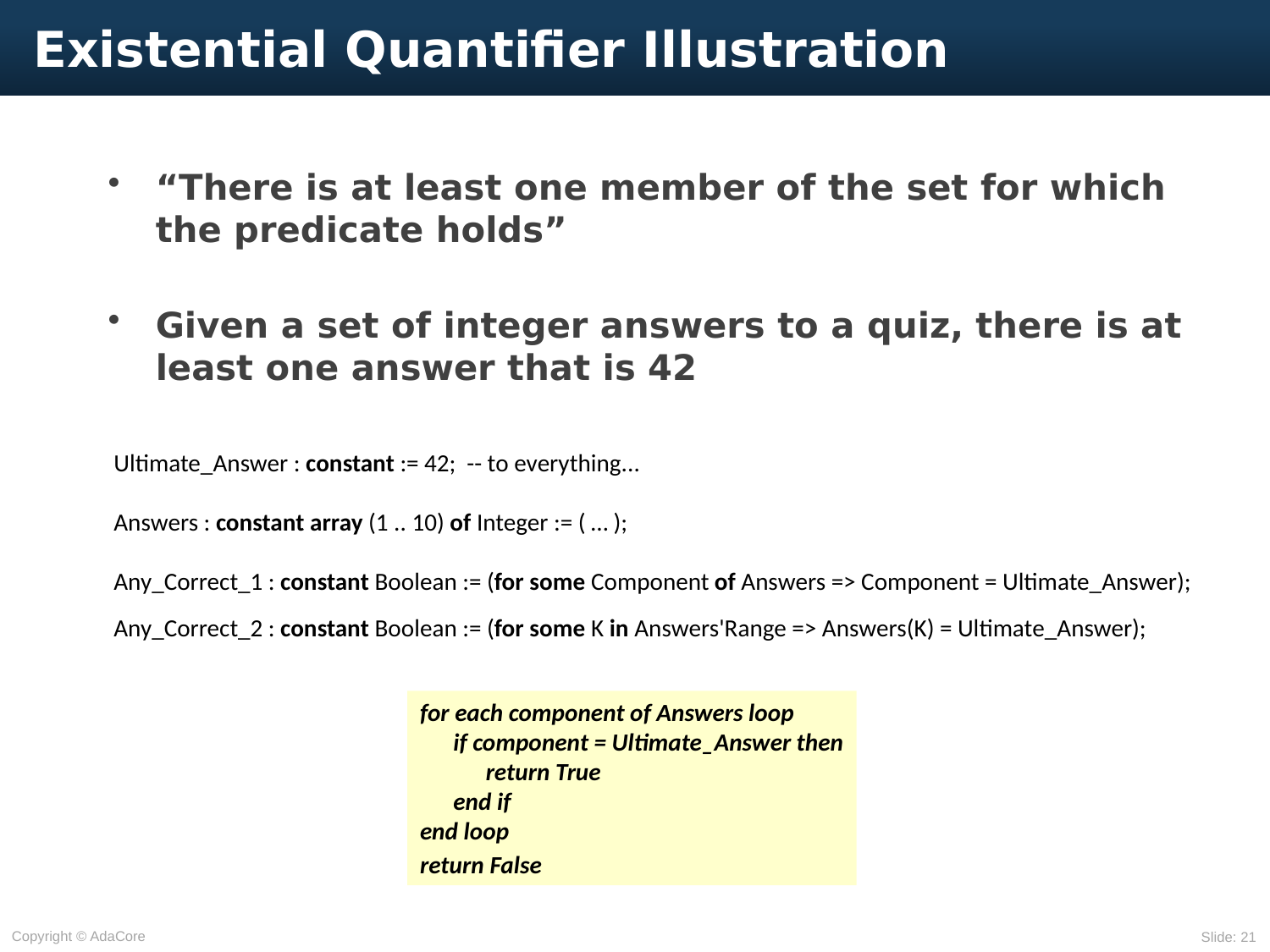

# Existential Quantifier Illustration
“There is at least one member of the set for which the predicate holds”
Given a set of integer answers to a quiz, there is at least one answer that is 42

Ultimate_Answer : constant := 42;  -- to everything...

Answers : constant array (1 .. 10) of Integer := ( … );

Any_Correct_1 : constant Boolean := (for some Component of Answers => Component = Ultimate_Answer);
Any_Correct_2 : constant Boolean := (for some K in Answers'Range => Answers(K) = Ultimate_Answer);
for each component of Answers loop
	if component = Ultimate_Answer then
		return True
	end if
end loop
return False